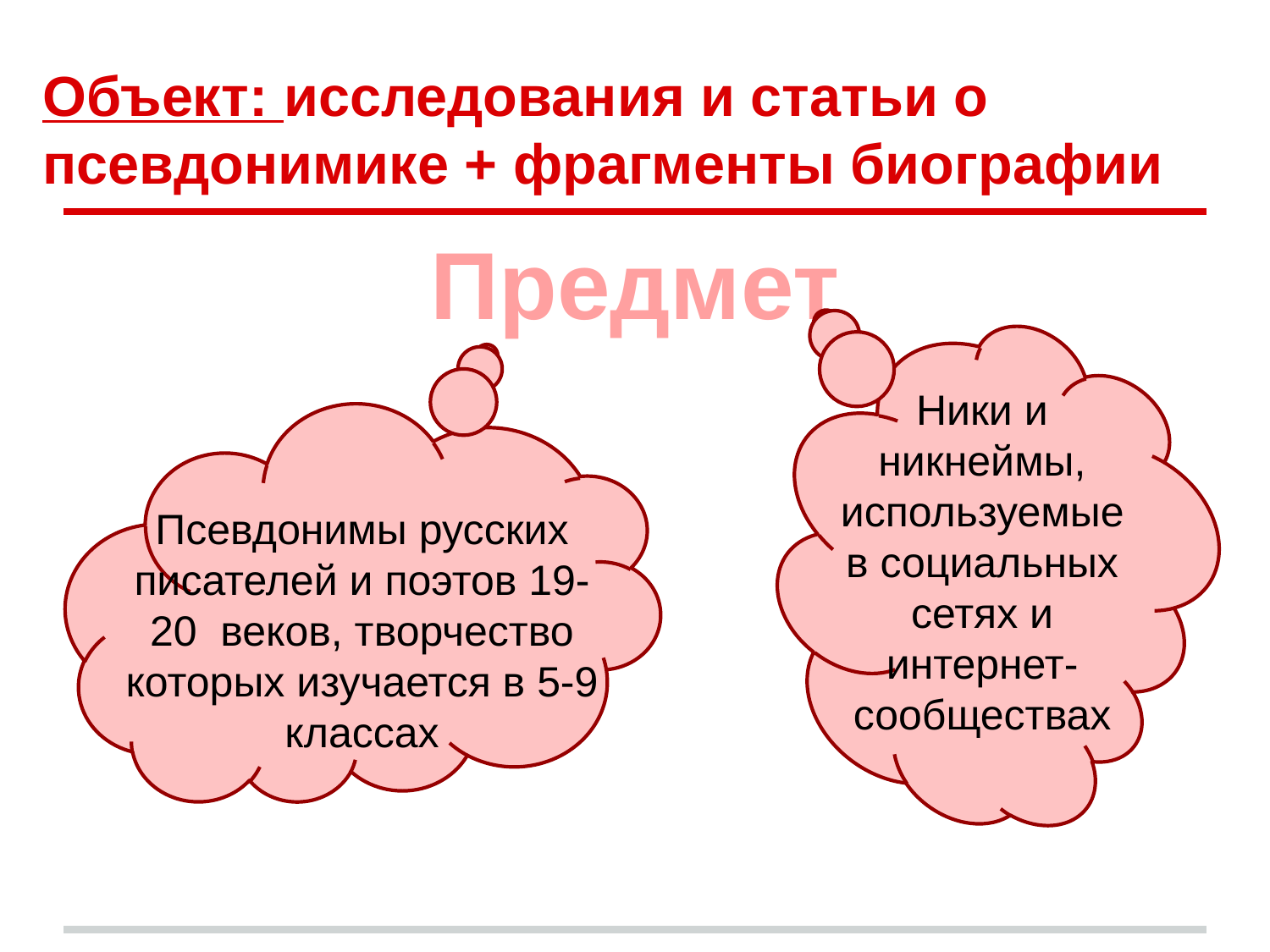

# Объект: исследования и статьи о псевдонимике + фрагменты биографии
Предмет

Ники и никнеймы, используемые в социальных сетях и интернет-сообществах

Псевдонимы русских писателей и поэтов 19- 20  веков, творчество которых изучается в 5-9 классах